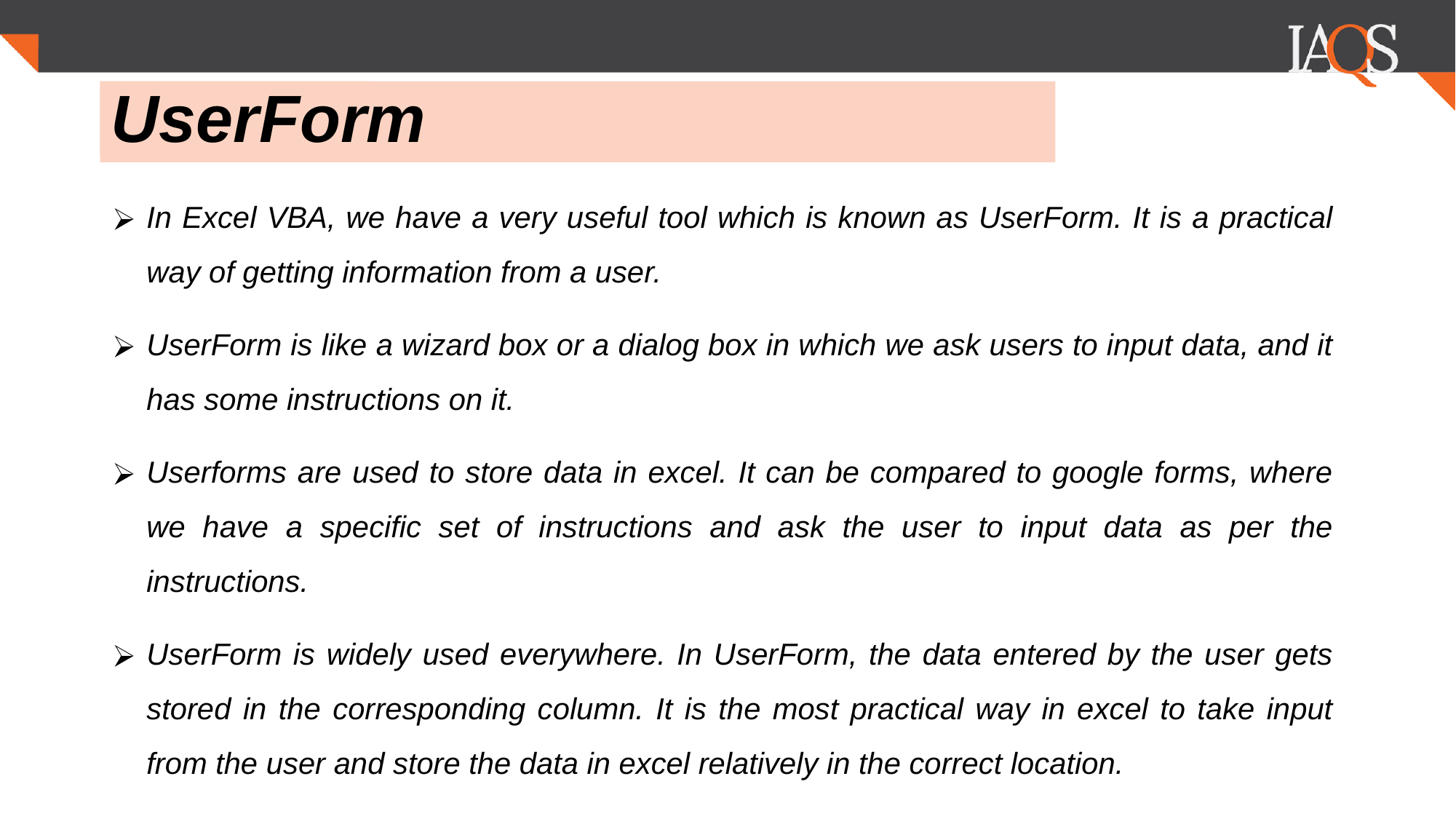

.

# UserForm
In Excel VBA, we have a very useful tool which is known as UserForm. It is a practical way of getting information from a user.
UserForm is like a wizard box or a dialog box in which we ask users to input data, and it has some instructions on it.
Userforms are used to store data in excel. It can be compared to google forms, where we have a specific set of instructions and ask the user to input data as per the instructions.
UserForm is widely used everywhere. In UserForm, the data entered by the user gets stored in the corresponding column. It is the most practical way in excel to take input from the user and store the data in excel relatively in the correct location.